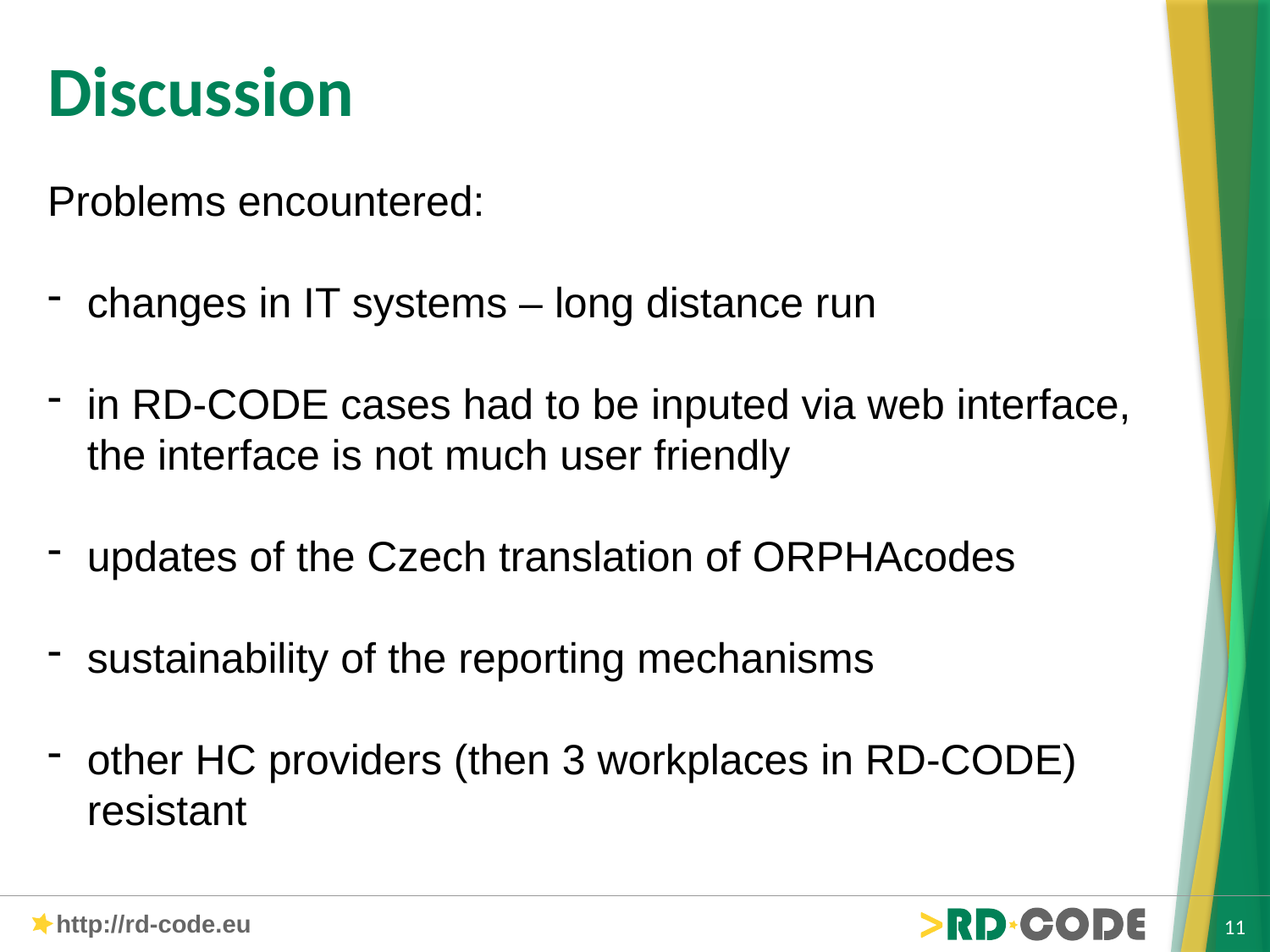

# Discussion
Problems encountered:

changes in IT systems – long distance run

in RD-CODE cases had to be inputed via web interface, the interface is not much user friendly

updates of the Czech translation of ORPHAcodes

sustainability of the reporting mechanisms

other HC providers (then 3 workplaces in RD-CODE) resistant
11